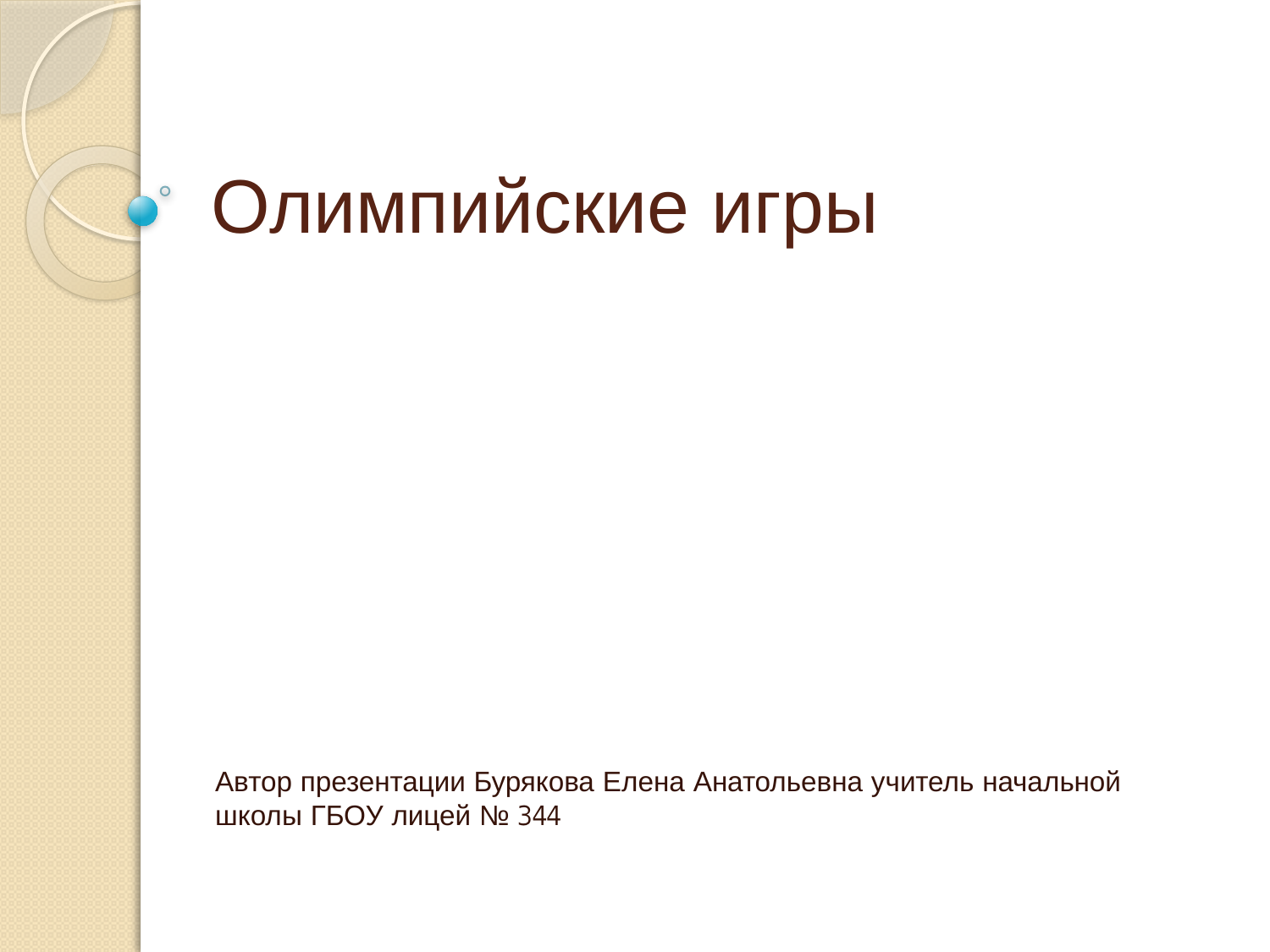

# Олимпийские игры
Автор презентации Бурякова Елена Анатольевна учитель начальной школы ГБОУ лицей № 344